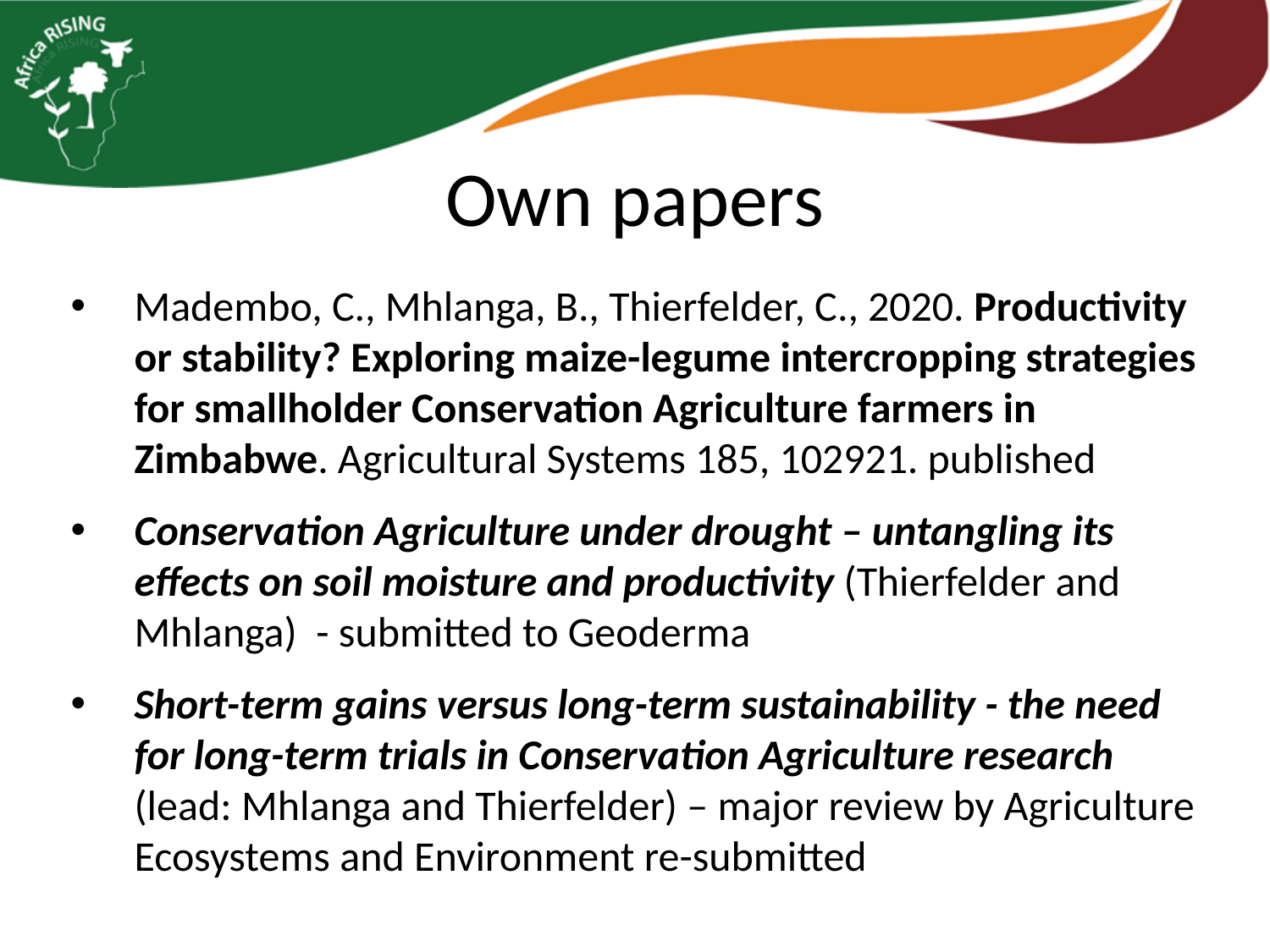

# Own papers
Madembo, C., Mhlanga, B., Thierfelder, C., 2020. Productivity or stability? Exploring maize-legume intercropping strategies for smallholder Conservation Agriculture farmers in Zimbabwe. Agricultural Systems 185, 102921. published
Conservation Agriculture under drought – untangling its effects on soil moisture and productivity (Thierfelder and Mhlanga)  - submitted to Geoderma
Short-term gains versus long-term sustainability - the need for long-term trials in Conservation Agriculture research (lead: Mhlanga and Thierfelder) – major review by Agriculture Ecosystems and Environment re-submitted